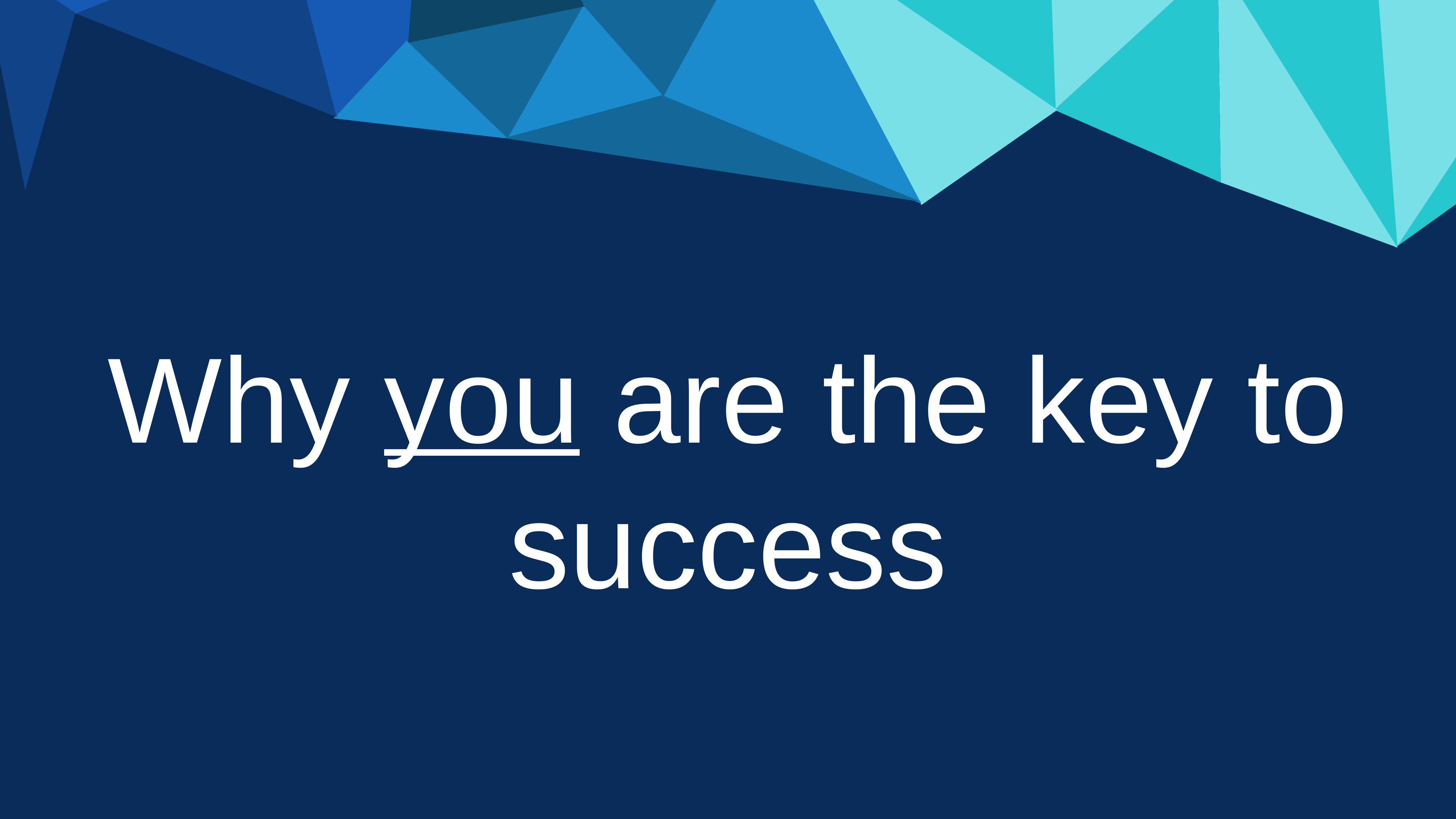

# Why you are the key to success